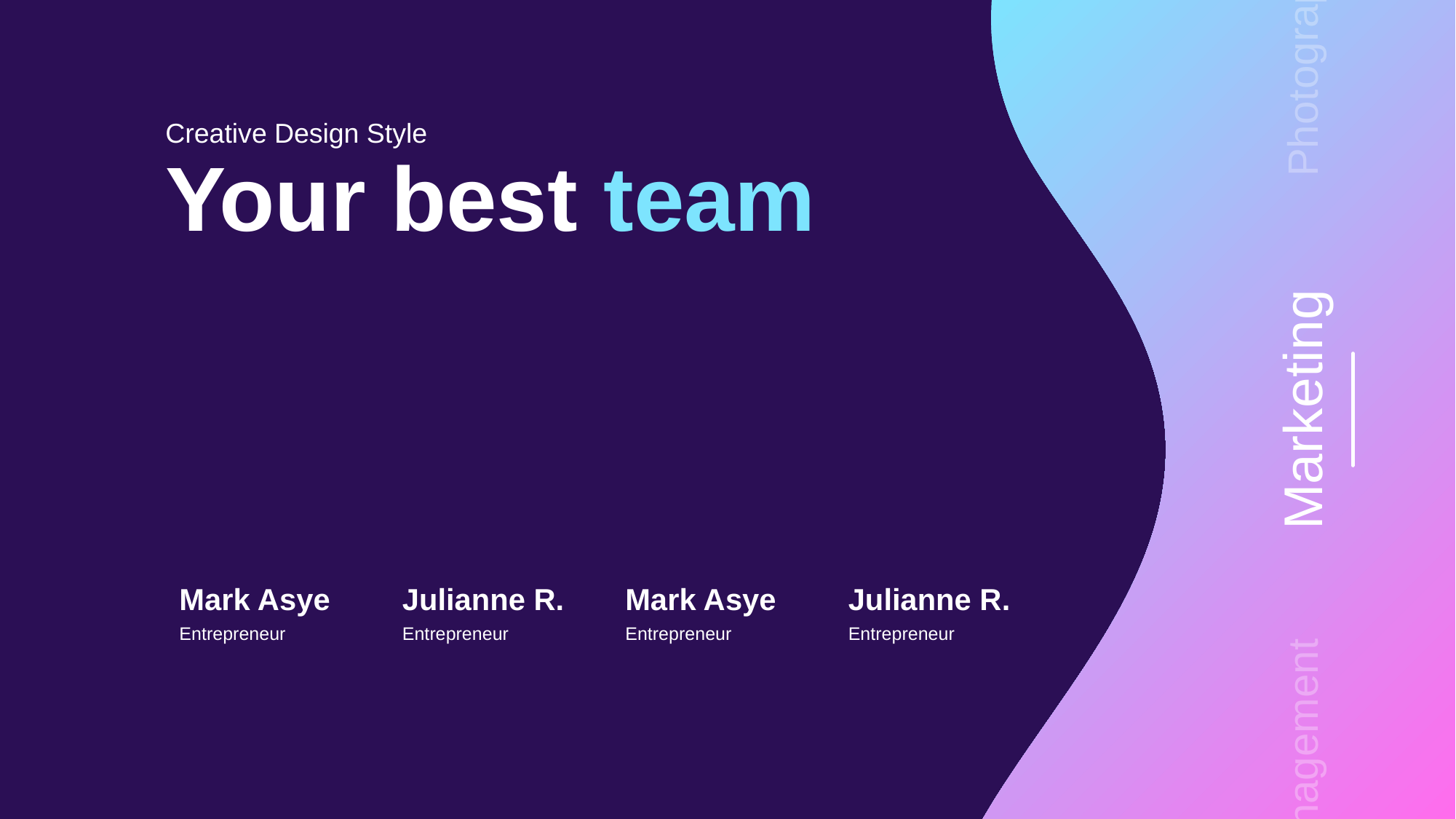

Photography
Creative Design Style
Your best team
Marketing

Mark Asye
Entrepreneur
Julianne R.
Entrepreneur
Mark Asye
Entrepreneur
Julianne R.
Entrepreneur
Management